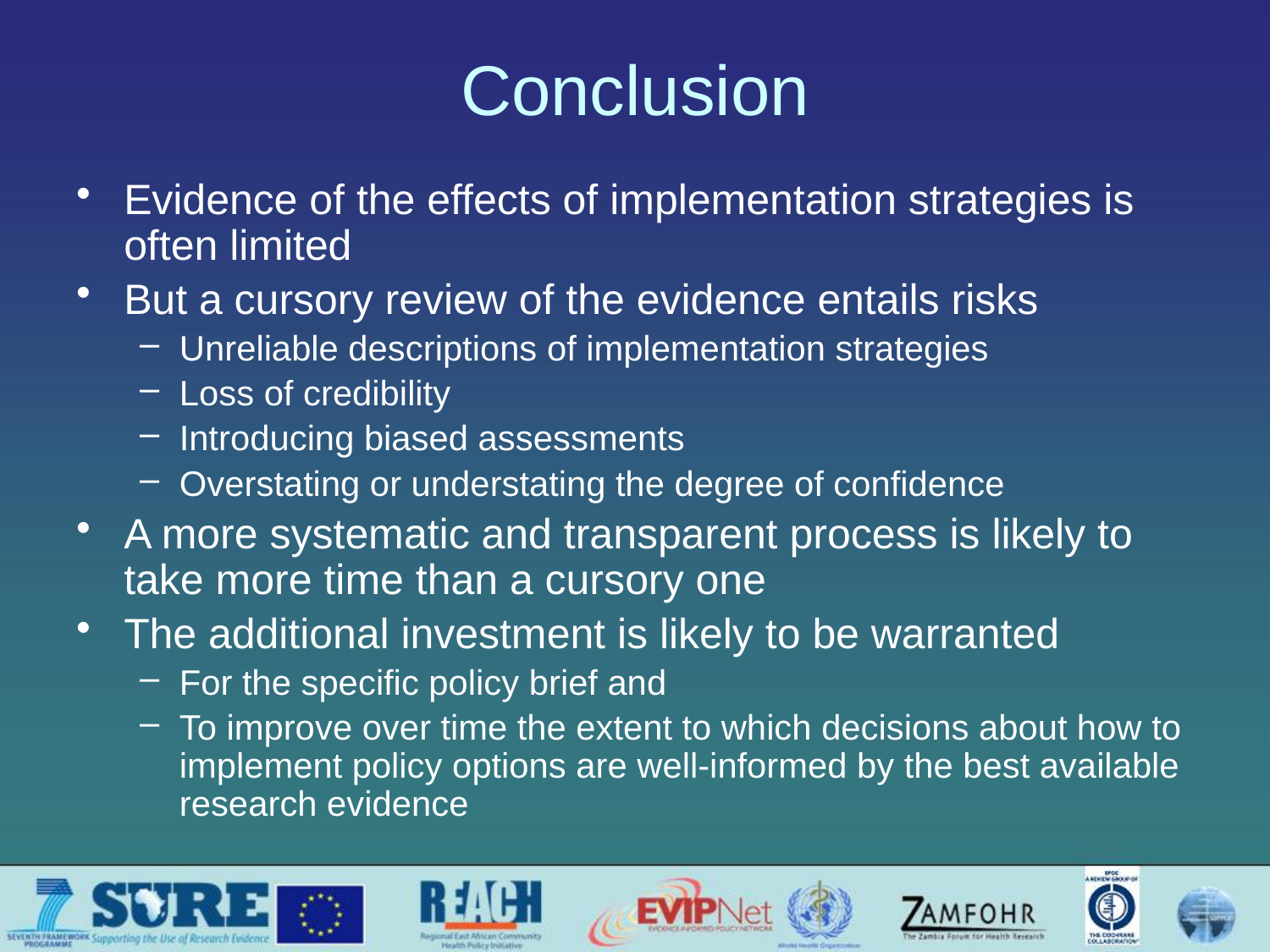

# Conclusion
Evidence of the effects of implementation strategies is often limited
But a cursory review of the evidence entails risks
Unreliable descriptions of implementation strategies
Loss of credibility
Introducing biased assessments
Overstating or understating the degree of confidence
A more systematic and transparent process is likely to take more time than a cursory one
The additional investment is likely to be warranted
For the specific policy brief and
To improve over time the extent to which decisions about how to implement policy options are well-informed by the best available research evidence